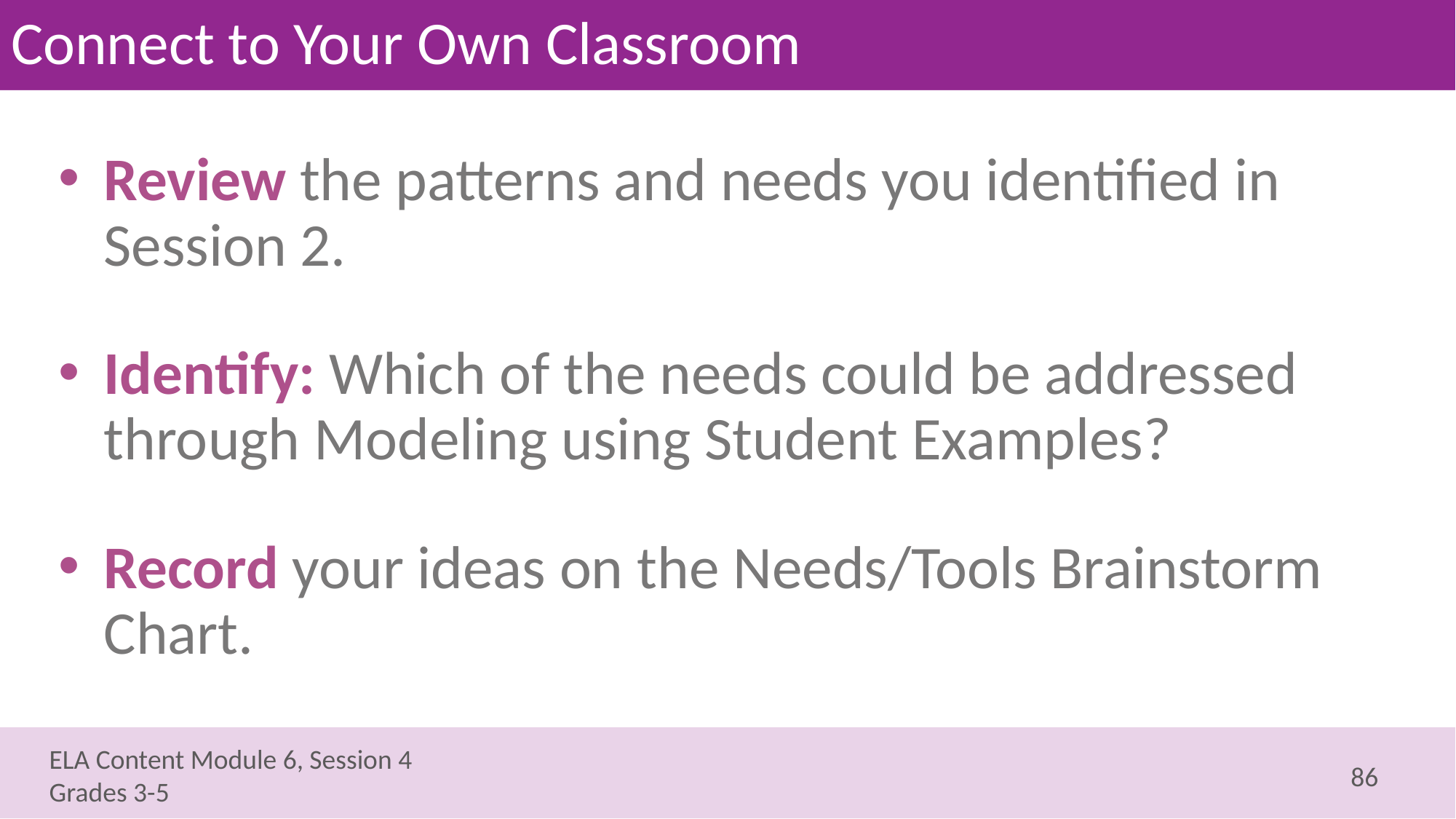

# Connect to Your Own Classroom
Review the patterns and needs you identified in Session 2.

Identify: Which of the needs could be addressed through Modeling using Student Examples?

Record your ideas on the Needs/Tools Brainstorm Chart.

86